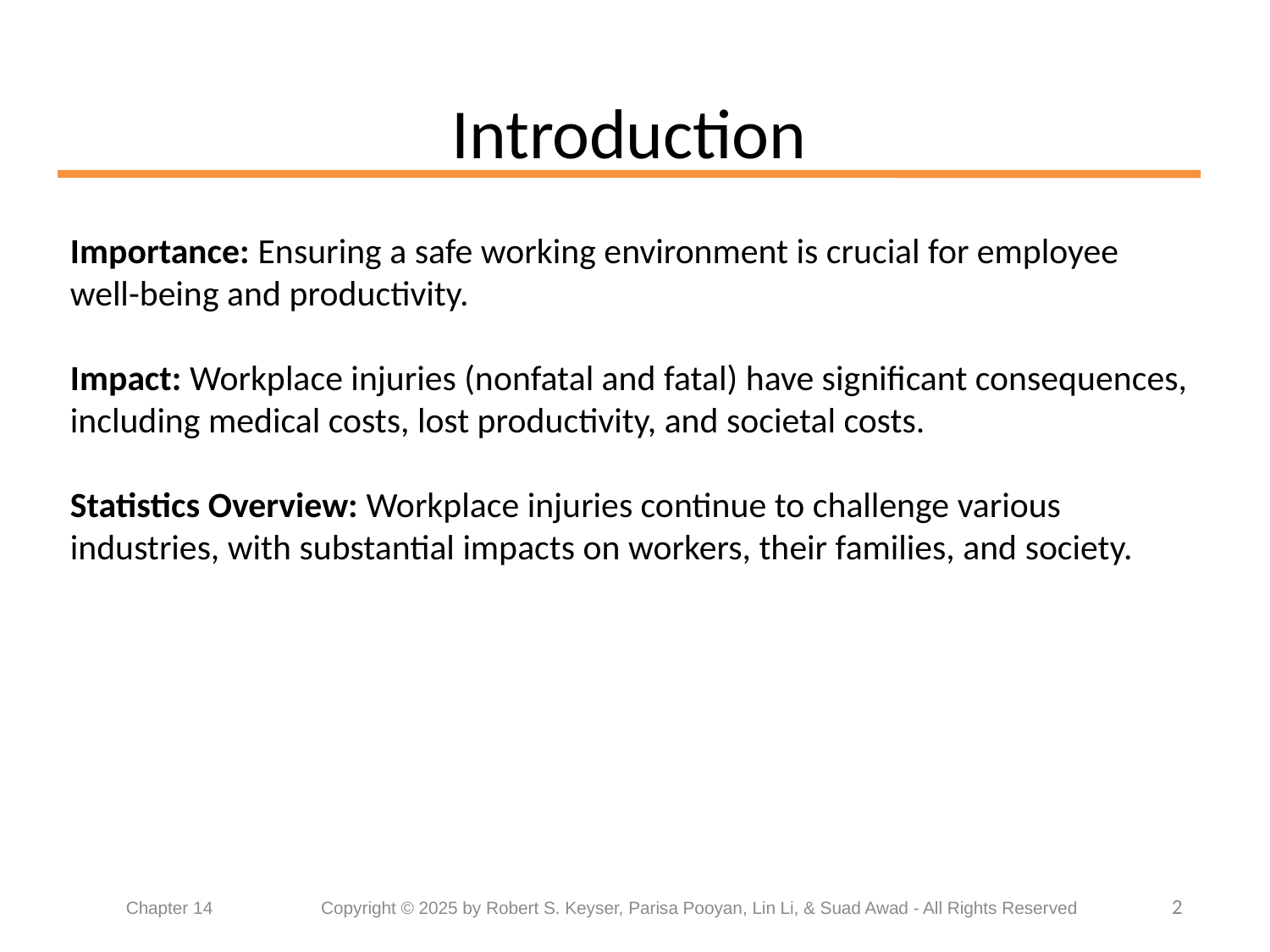

# Introduction

Importance: Ensuring a safe working environment is crucial for employee well-being and productivity.

Impact: Workplace injuries (nonfatal and fatal) have significant consequences, including medical costs, lost productivity, and societal costs.

Statistics Overview: Workplace injuries continue to challenge various industries, with substantial impacts on workers, their families, and society.
2
Chapter 14	              Copyright © 2025 by Robert S. Keyser, Parisa Pooyan, Lin Li, & Suad Awad - All Rights Reserved